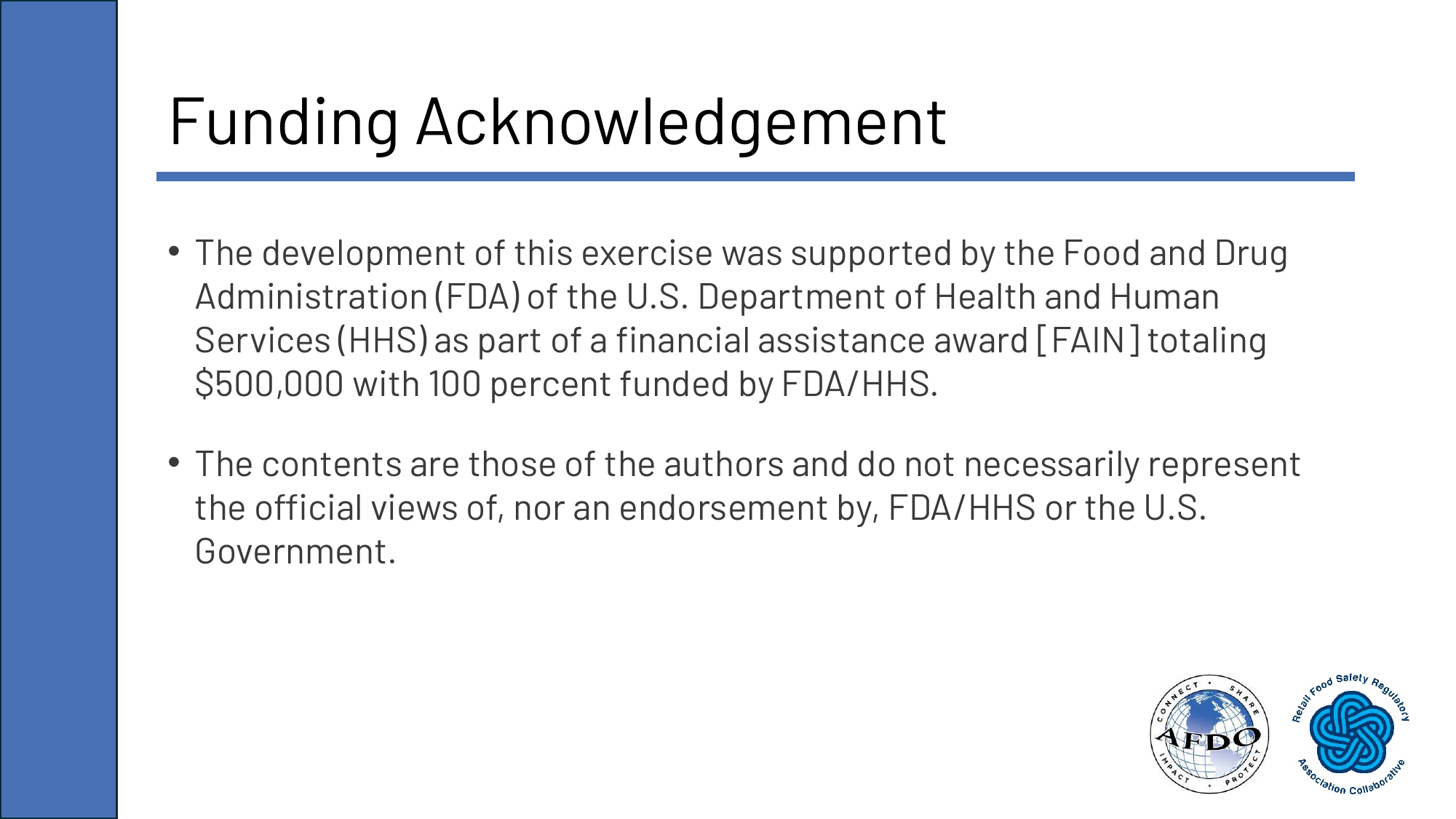

# Funding Acknowledgement
The development of this exercise was supported by the Food and Drug Administration (FDA) of the U.S. Department of Health and Human Services (HHS) as part of a financial assistance award [FAIN] totaling $500,000 with 100 percent funded by FDA/HHS.
The contents are those of the authors and do not necessarily represent the official views of, nor an endorsement by, FDA/HHS or the U.S. Government.